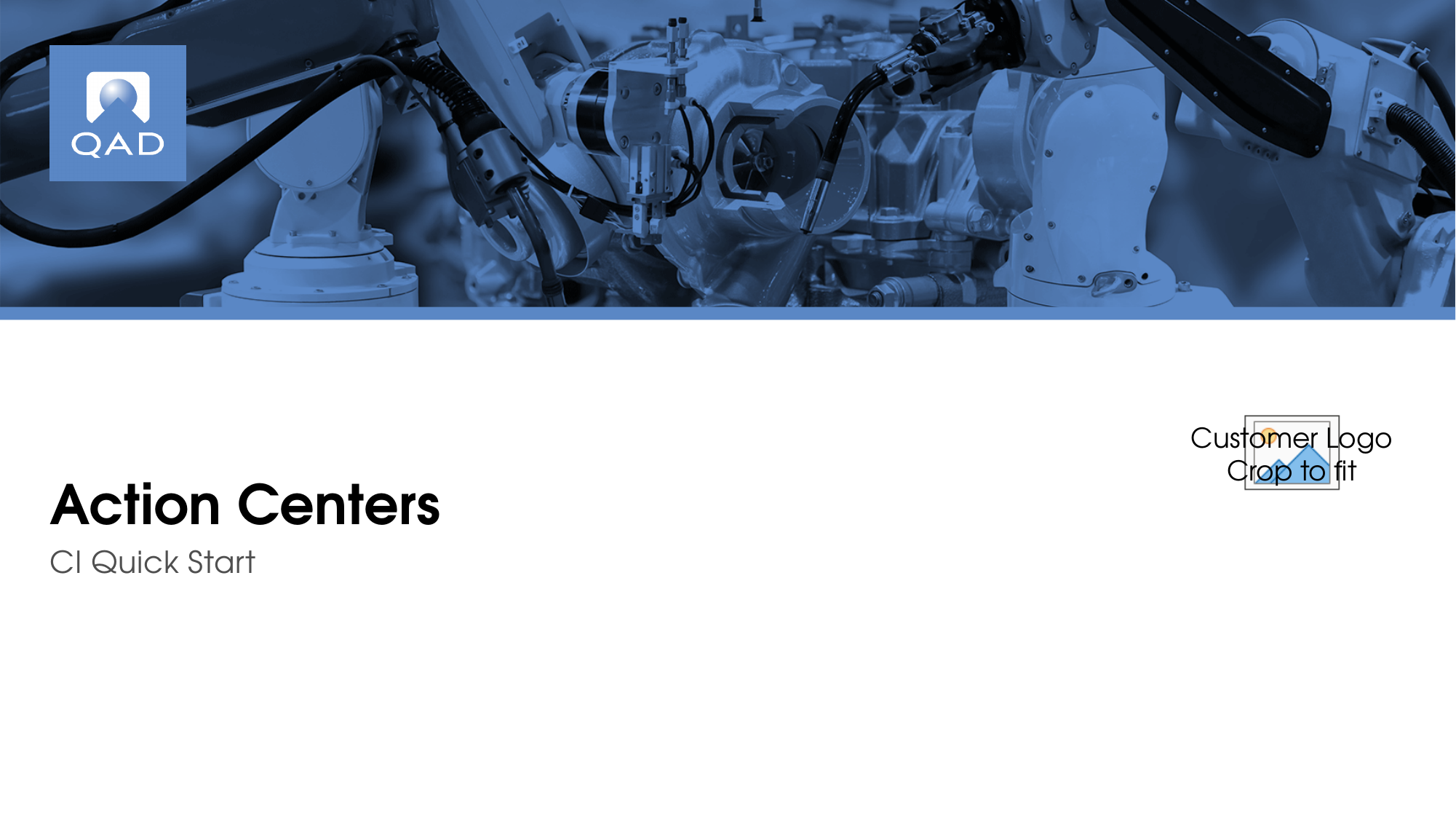

# Action Centers

CI Quick Start

1